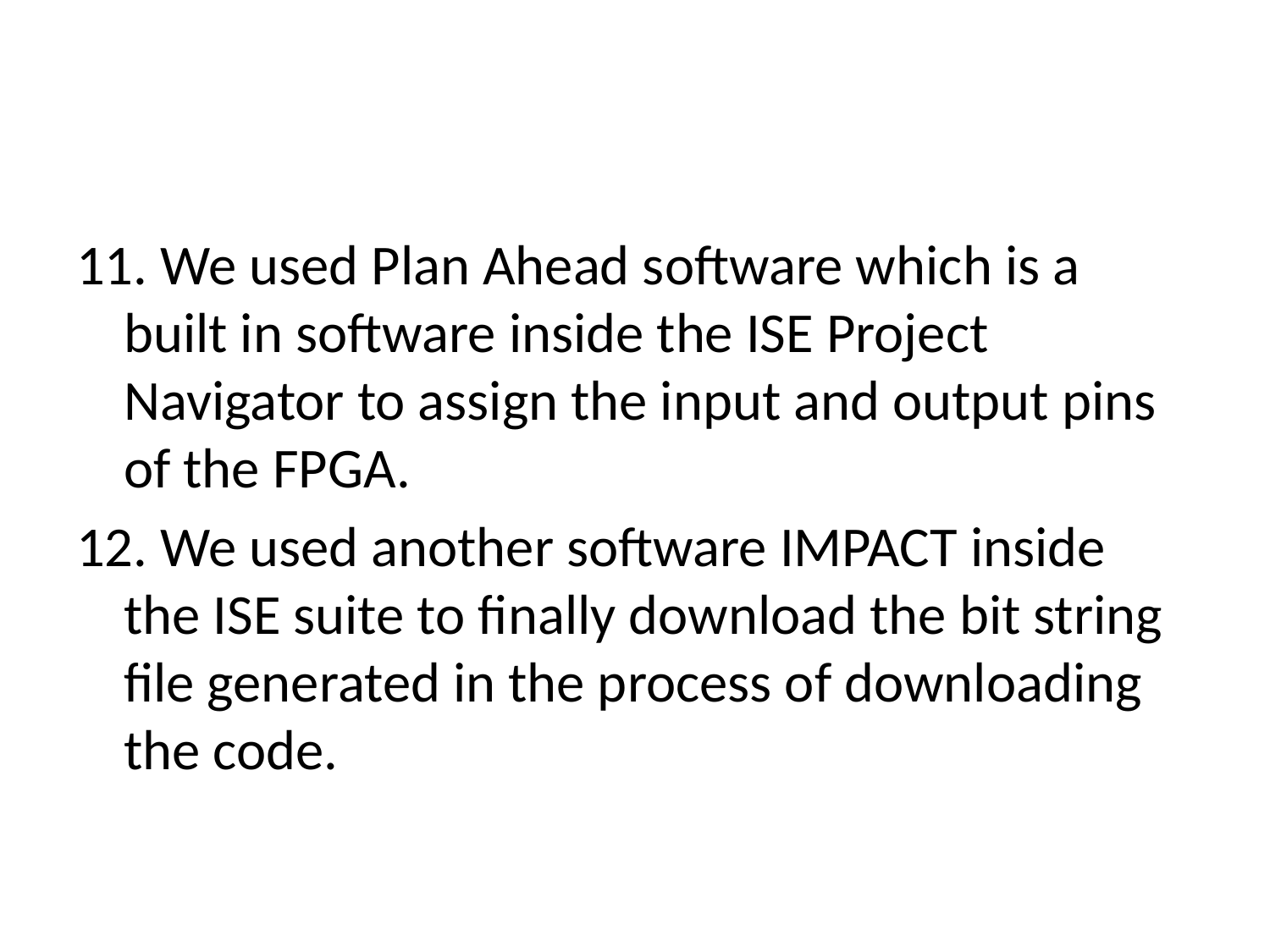

11. We used Plan Ahead software which is a built in software inside the ISE Project Navigator to assign the input and output pins of the FPGA.
12. We used another software IMPACT inside the ISE suite to finally download the bit string file generated in the process of downloading the code.